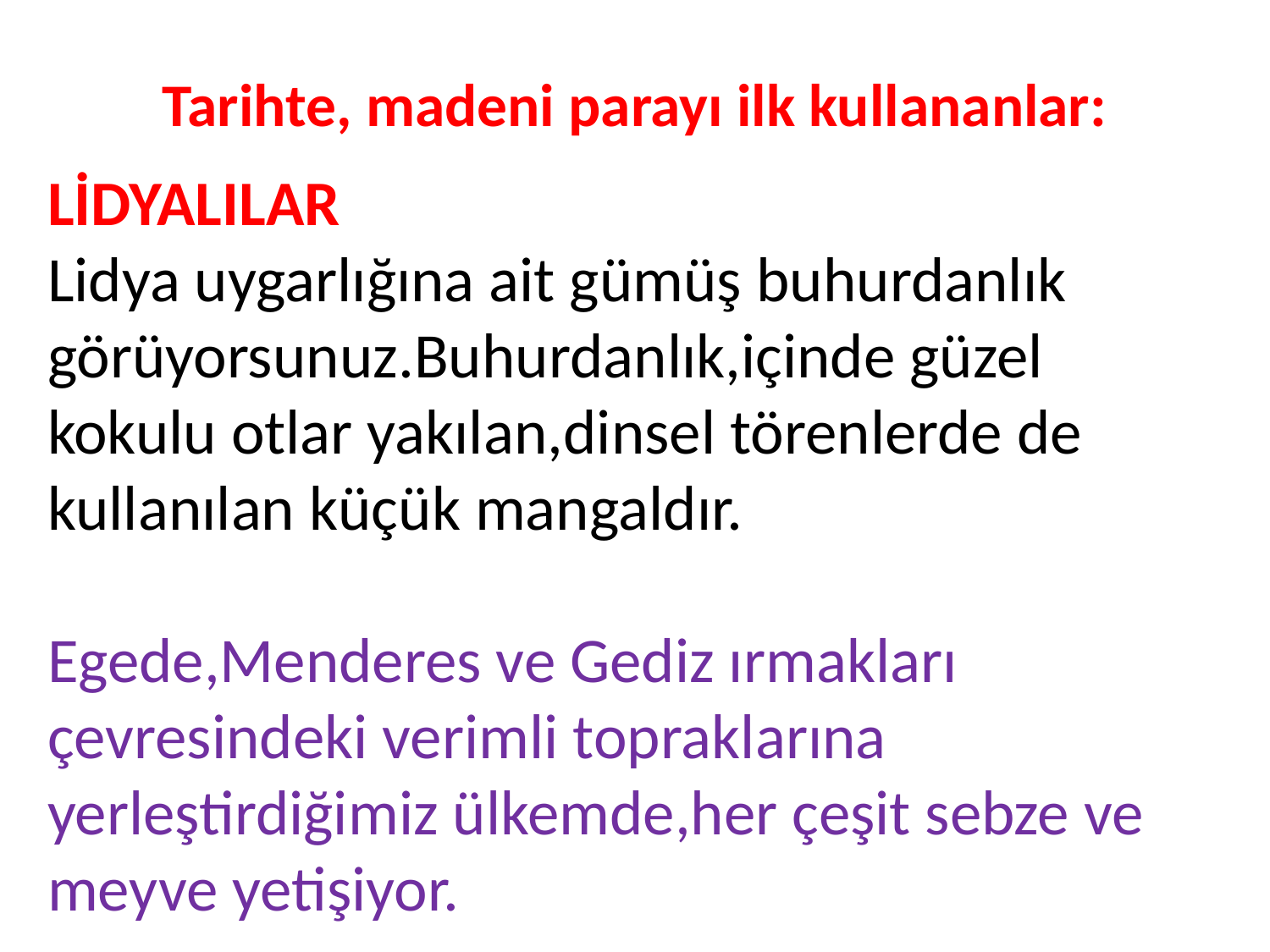

# Tarihte, madeni parayı ilk kullananlar:
LİDYALILAR
Lidya uygarlığına ait gümüş buhurdanlık görüyorsunuz.Buhurdanlık,içinde güzel kokulu otlar yakılan,dinsel törenlerde de kullanılan küçük mangaldır.
Egede,Menderes ve Gediz ırmakları çevresindeki verimli topraklarına yerleştirdiğimiz ülkemde,her çeşit sebze ve meyve yetişiyor.